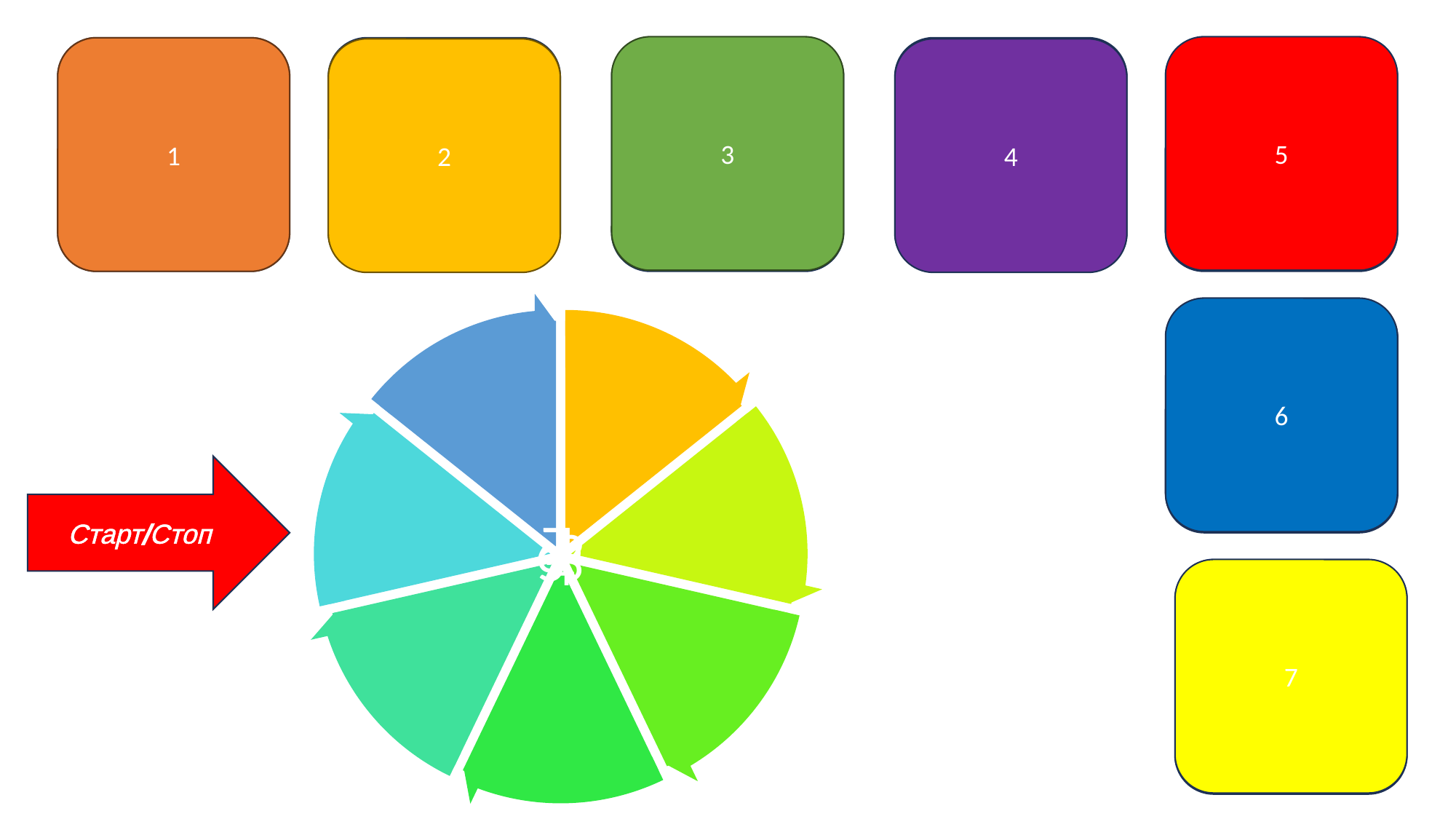

3
5
Манастын канча осуяты бар?
1
Сейтек ата-журту, атасы жонундо кимден угат?
Манаста канча каарман суроттолот?
Манастын атасынын аты?
Манастын чоросу Алманбеттин улуту ким?
2
4
1
2
3
4
5
6
7
6
Адабият куну качан белгиленет?
Старт/Стоп
7
Ч.Айтматовдун акыркы чыгармасы?